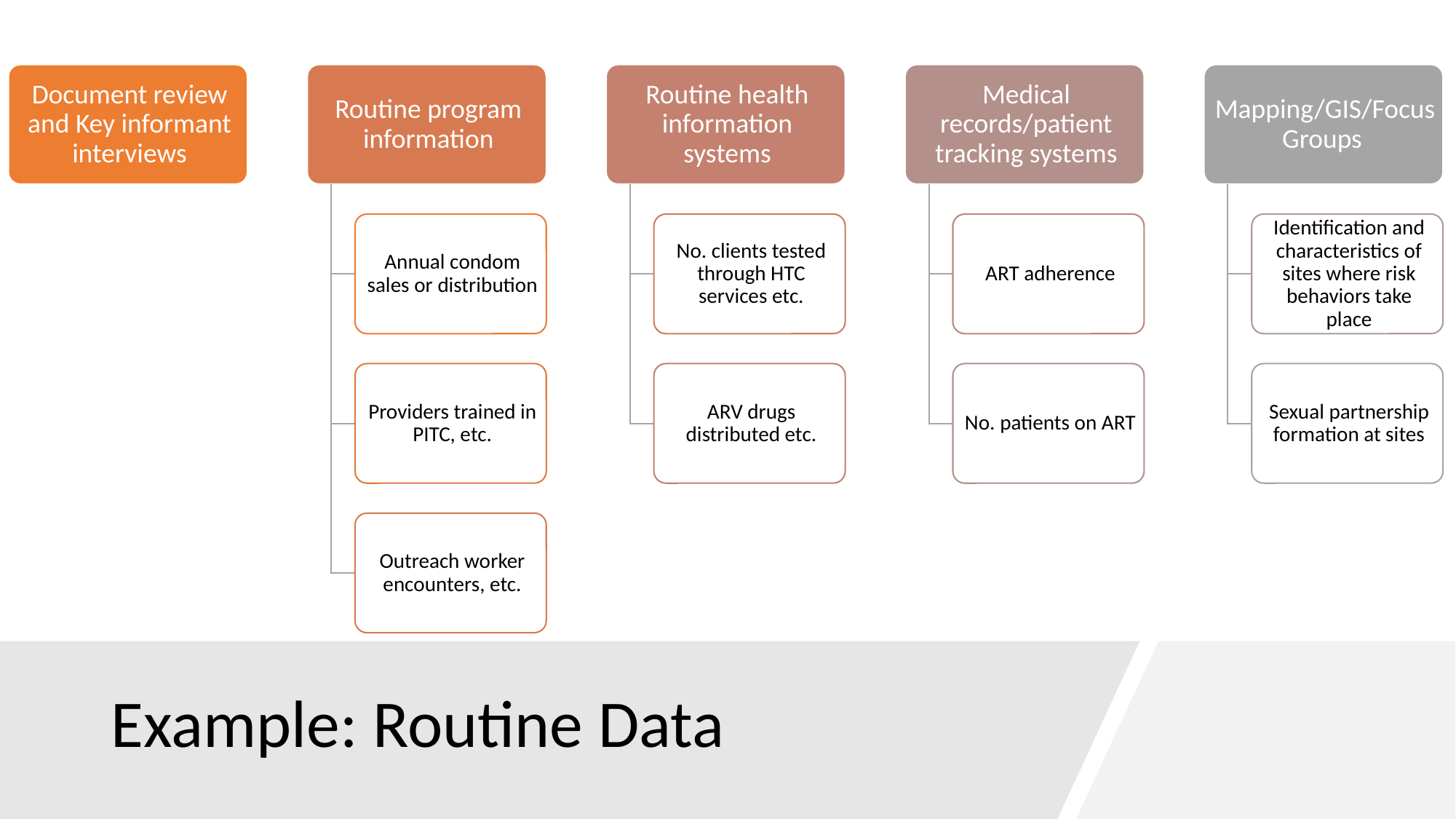

Document review and Key informant interviews
Routine program information
Annual condom sales or distribution
Providers trained in PITC, etc.
Outreach worker encounters, etc.
Routine health information systems
No. clients tested through HTC services etc.
ARV drugs distributed etc.
Medical records/patient tracking systems
ART adherence
No. patients on ART
Mapping/GIS/Focus Groups
Identification and characteristics of sites where risk behaviors take place
Sexual partnership formation at sites

# Example: Routine Data
4